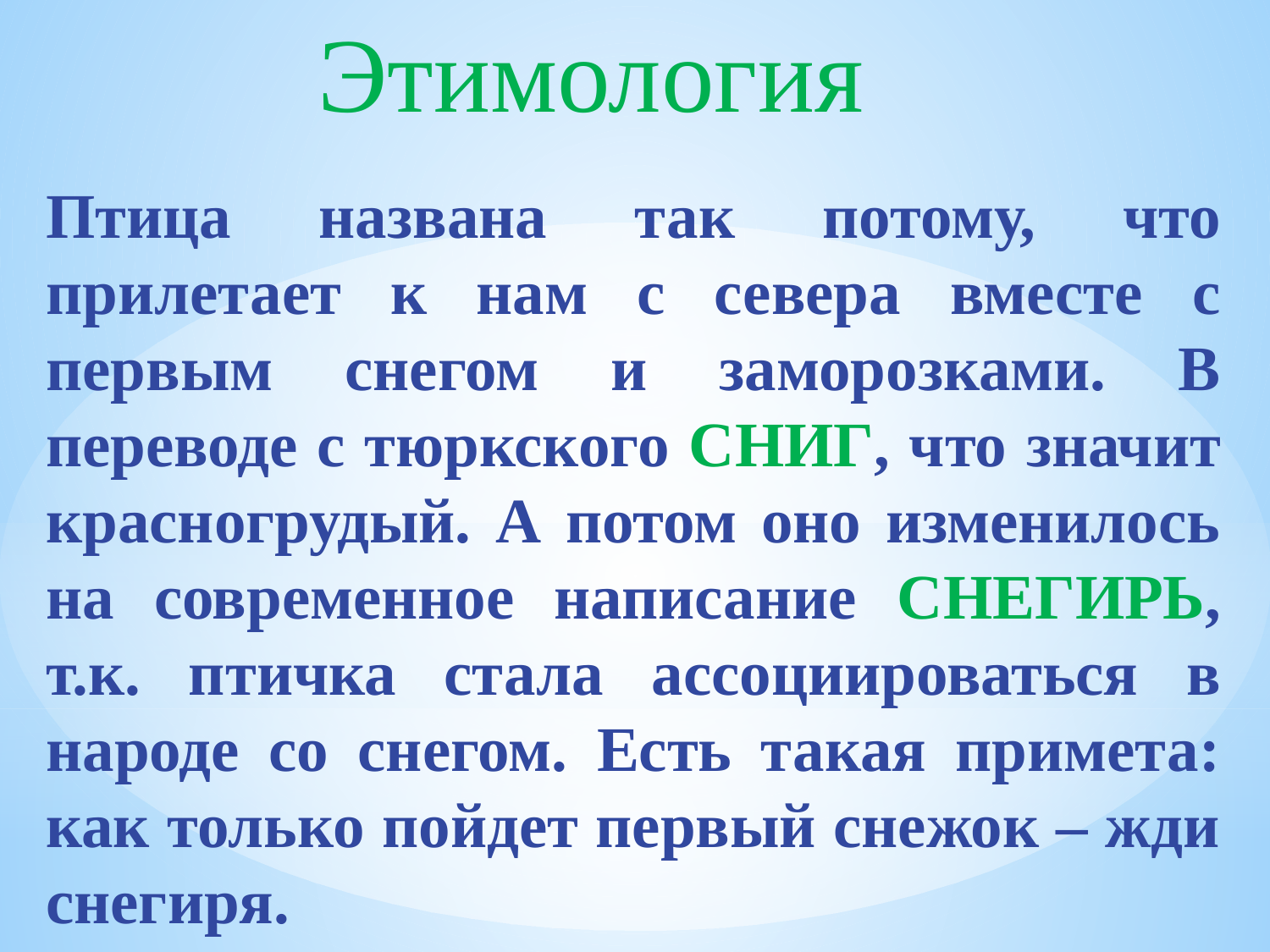

Этимология
Птица названа так потому, что прилетает к нам с севера вместе с первым снегом и заморозками. В переводе с тюркского СНИГ, что значит красногрудый. А потом оно изменилось на современное написание СНЕГИРЬ, т.к. птичка стала ассоциироваться в народе со снегом. Есть такая примета: как только пойдет первый снежок – жди снегиря.